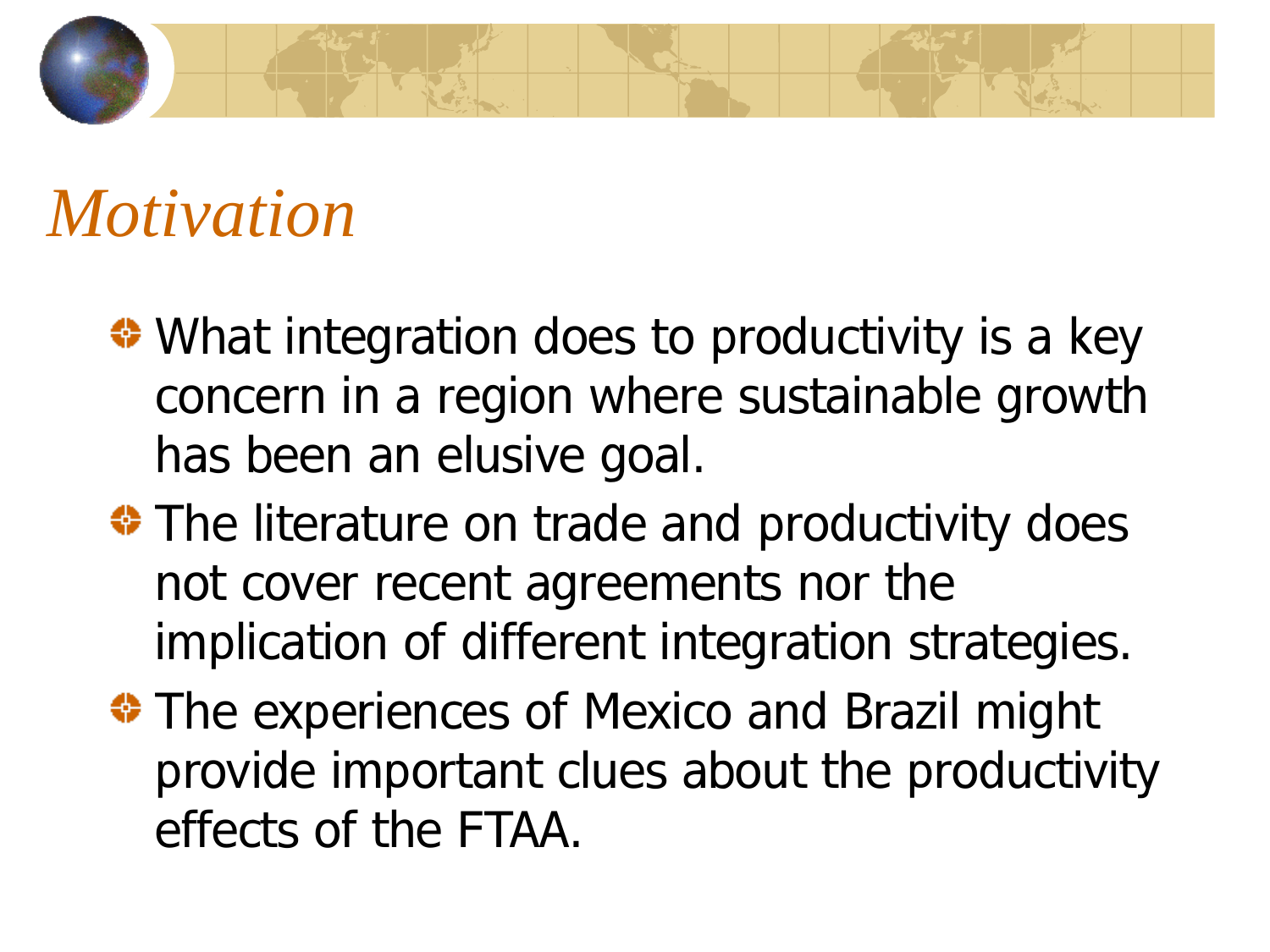

# Motivation
What integration does to productivity is a key concern in a region where sustainable growth has been an elusive goal.
The literature on trade and productivity does not cover recent agreements nor the implication of different integration strategies.
The experiences of Mexico and Brazil might provide important clues about the productivity effects of the FTAA.